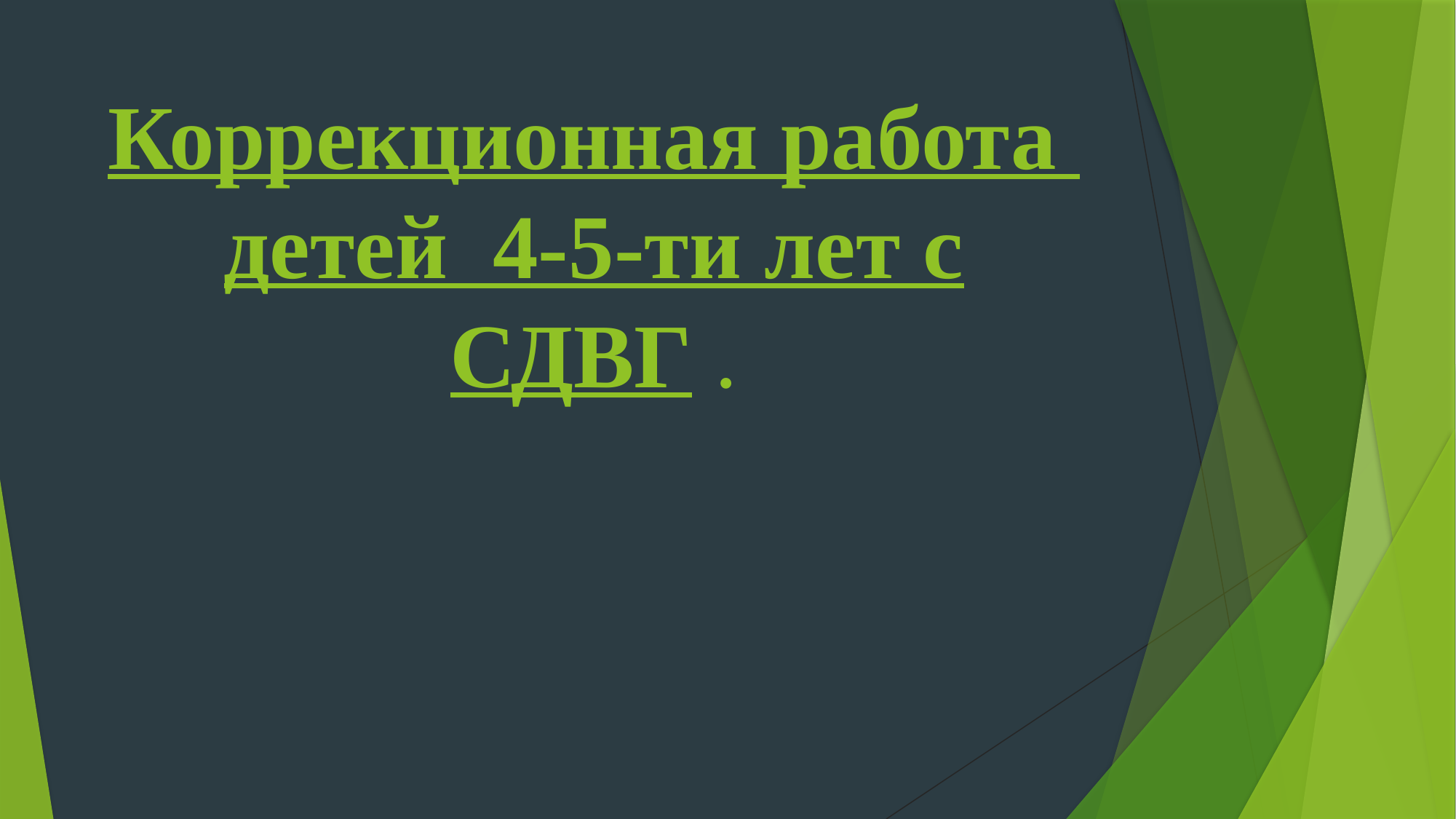

# Коррекционная работа  детей  4-5-ти лет с СДВГ .